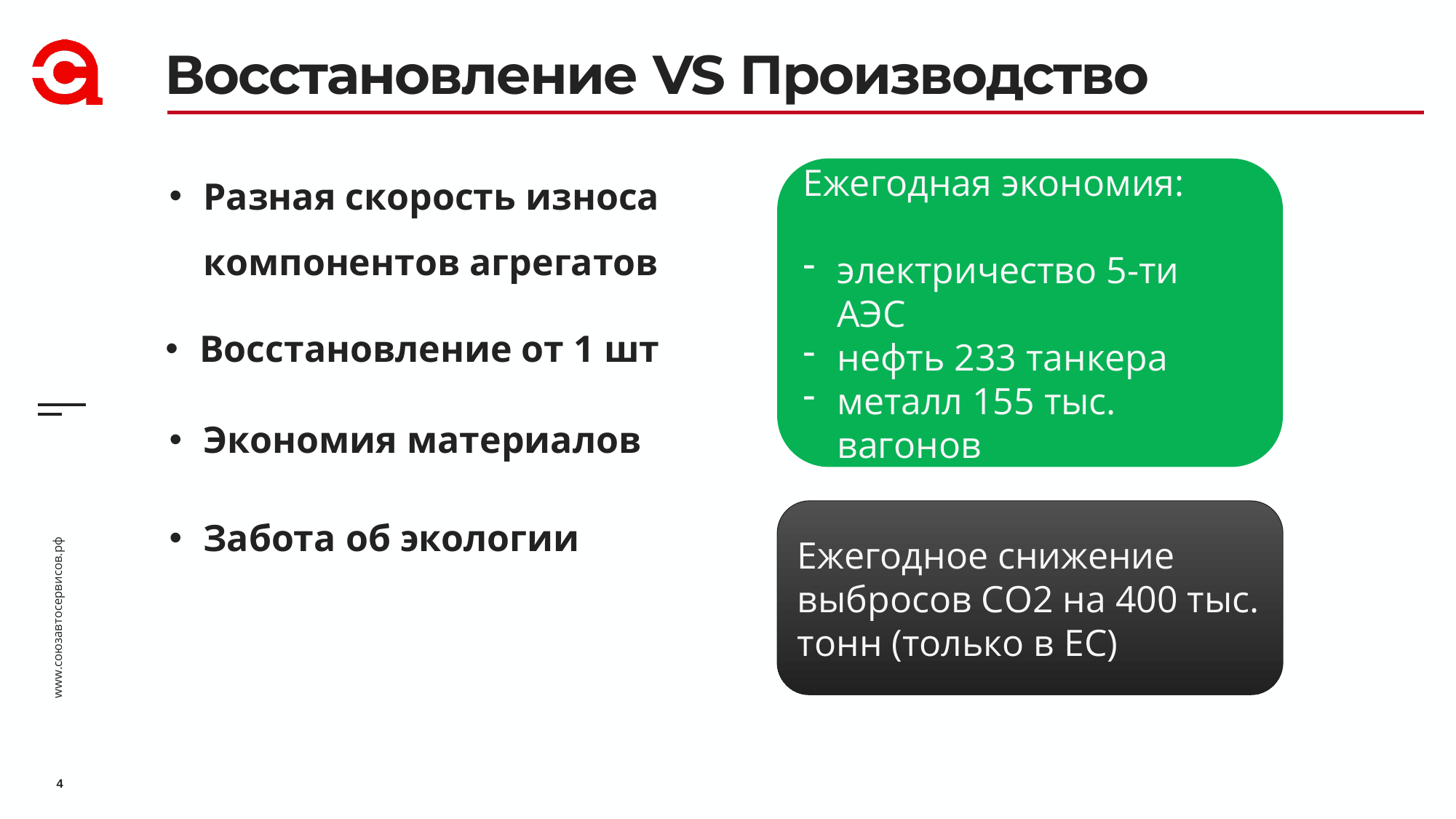

# Восстановление VS Производство
Разная скорость износа
компонентов агрегатов
Ежегодная экономия:

электричество 5-ти АЭС
нефть 233 танкера
металл 155 тыс. вагонов
Восстановление от 1 шт
Экономия материалов
Забота об экологии
Ежегодное снижение выбросов СО2 на 400 тыс. тонн (только в EC)